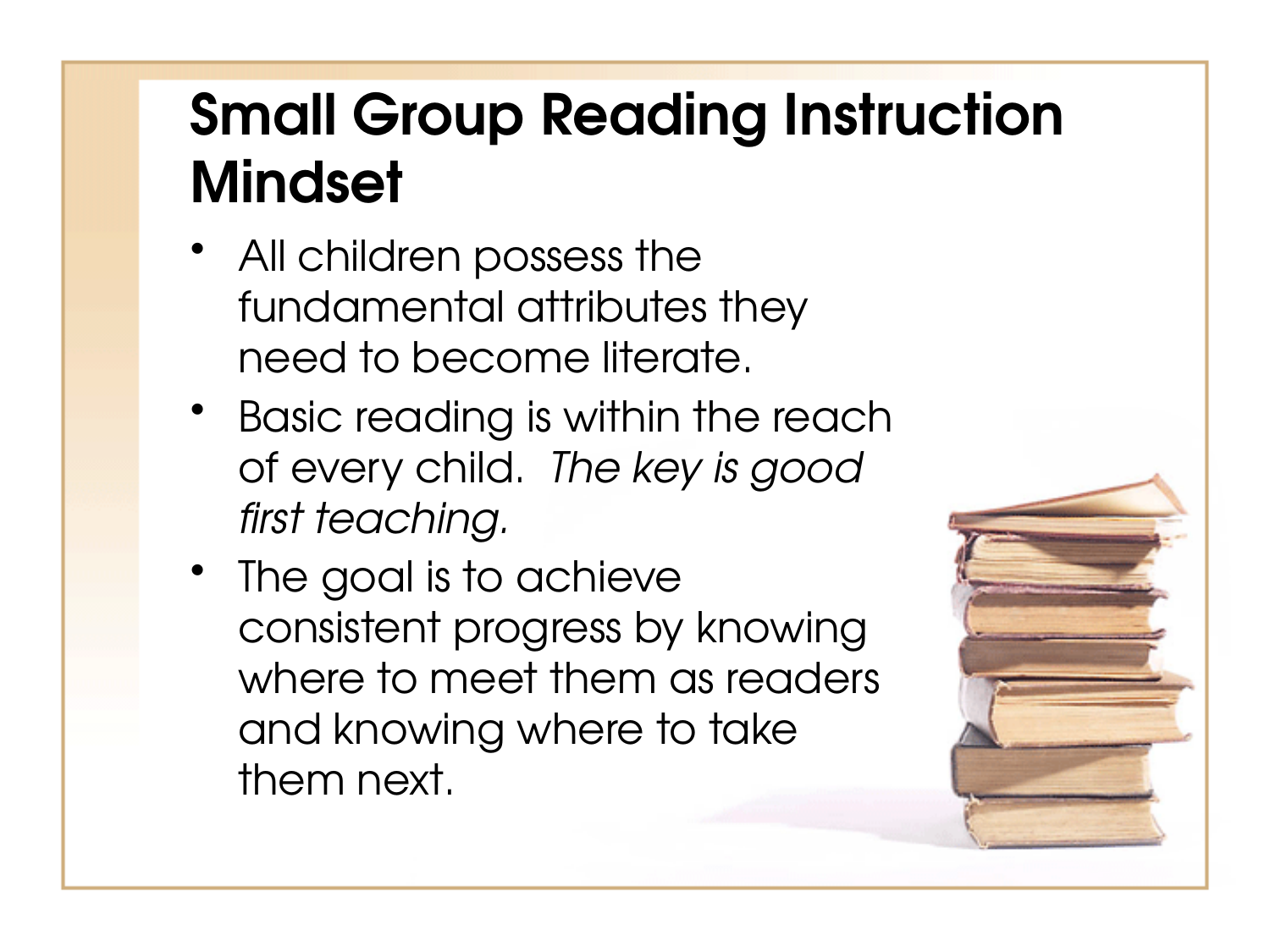

# Small Group Reading Instruction Mindset
All children possess the fundamental attributes they need to become literate.
Basic reading is within the reach of every child.  The key is good first teaching.
The goal is to achieve consistent progress by knowing where to meet them as readers and knowing where to take them next.